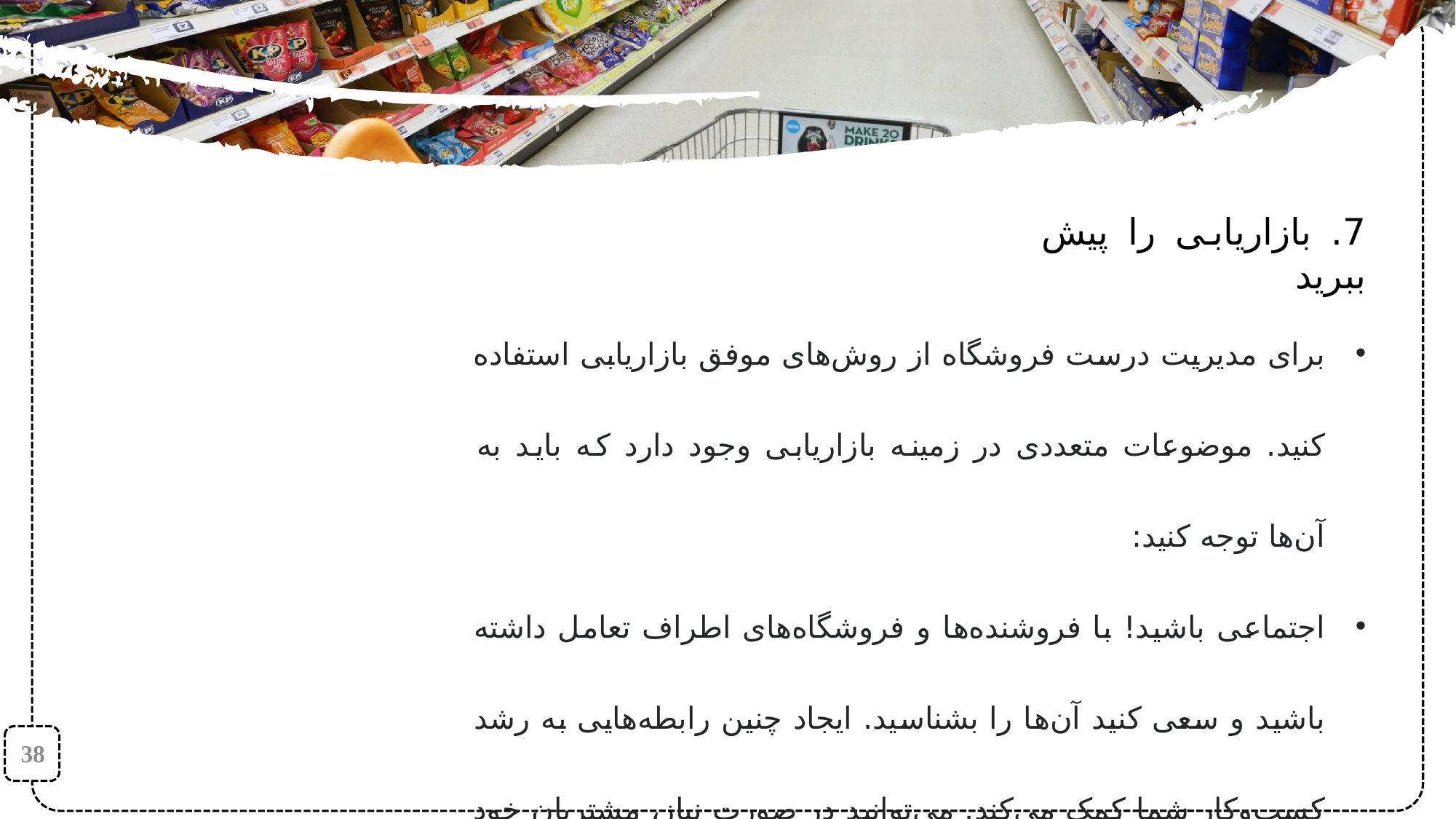

7. بازاریابی را پیش ببرید
برای مدیریت درست فروشگاه از روش‌های موفق بازاریابی استفاده کنید. موضوعات متعددی در زمینه بازاریابی وجود دارد که باید به آن‌ها توجه کنید:
اجتماعی باشید! با فروشنده‌ها و فروشگاه‌های اطراف تعامل داشته باشید و سعی کنید آن‌ها را بشناسید. ایجاد چنین رابطه‌هایی به رشد کسب‌وکار شما کمک می‌کند. می‌توانید در صورت نیاز، مشتریان خود را به کالای مکمل ارجاع بدهید.
38